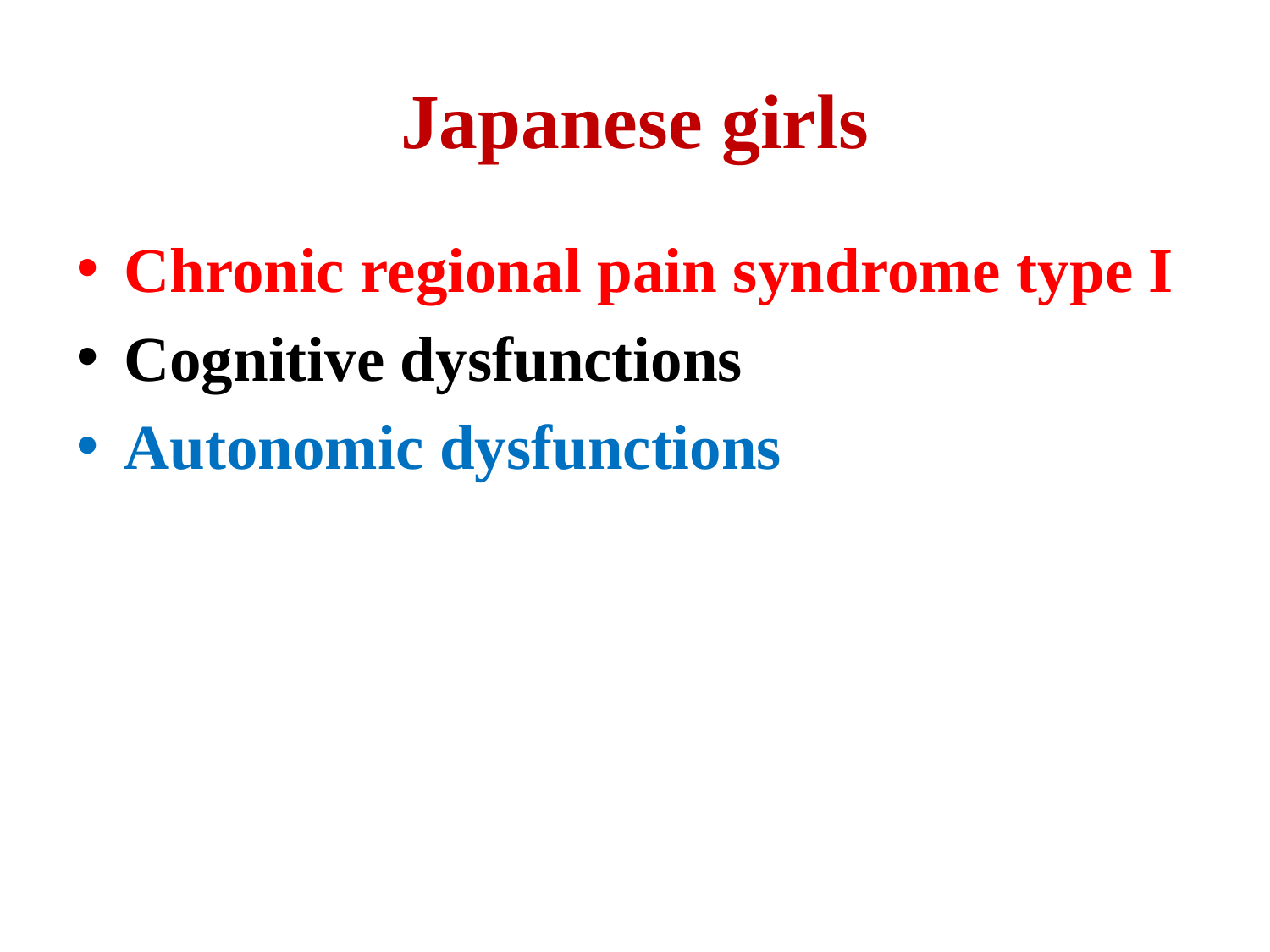

# Japanese girls
Chronic regional pain syndrome type I
Cognitive dysfunctions
Autonomic dysfunctions